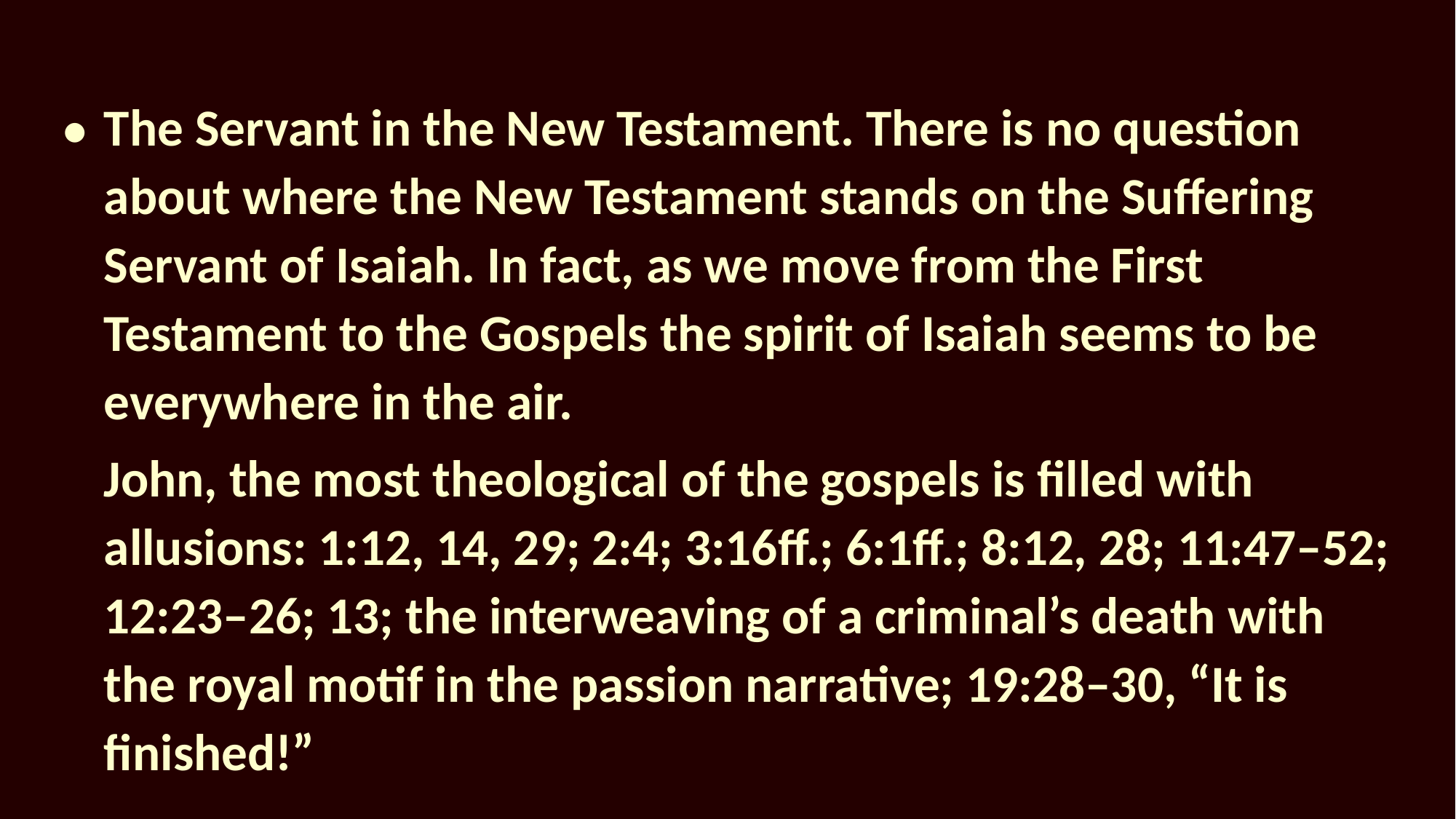

•	The Servant in the New Testament. There is no question about where the New Testament stands on the Suffering Servant of Isaiah. In fact, as we move from the First Testament to the Gospels the spirit of Isaiah seems to be everywhere in the air.
	John, the most theological of the gospels is filled with allusions: 1:12, 14, 29; 2:4; 3:16ff.; 6:1ff.; 8:12, 28; 11:47–52; 12:23–26; 13; the interweaving of a criminal’s death with the royal motif in the passion narrative; 19:28–30, “It is finished!”